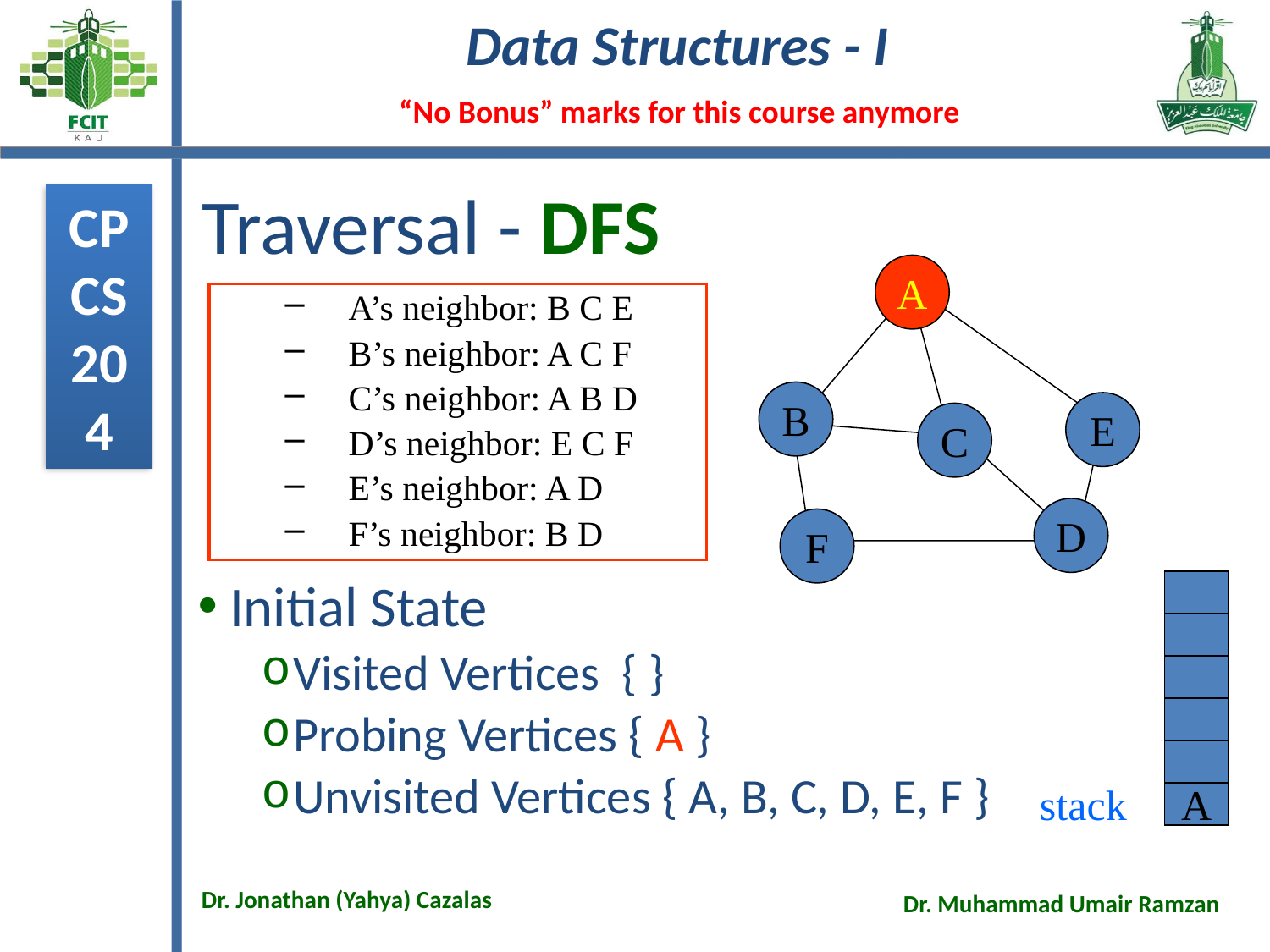

# Traversal - DFS
A

A’s neighbor: B C E
B’s neighbor: A C F
C’s neighbor: A B D
D’s neighbor: E C F
E’s neighbor: A D
F’s neighbor: B D

B
E
C

D
F

Initial State
Visited Vertices  { }
Probing Vertices { A }
Unvisited Vertices { A, B, C, D, E, F }

stack
A